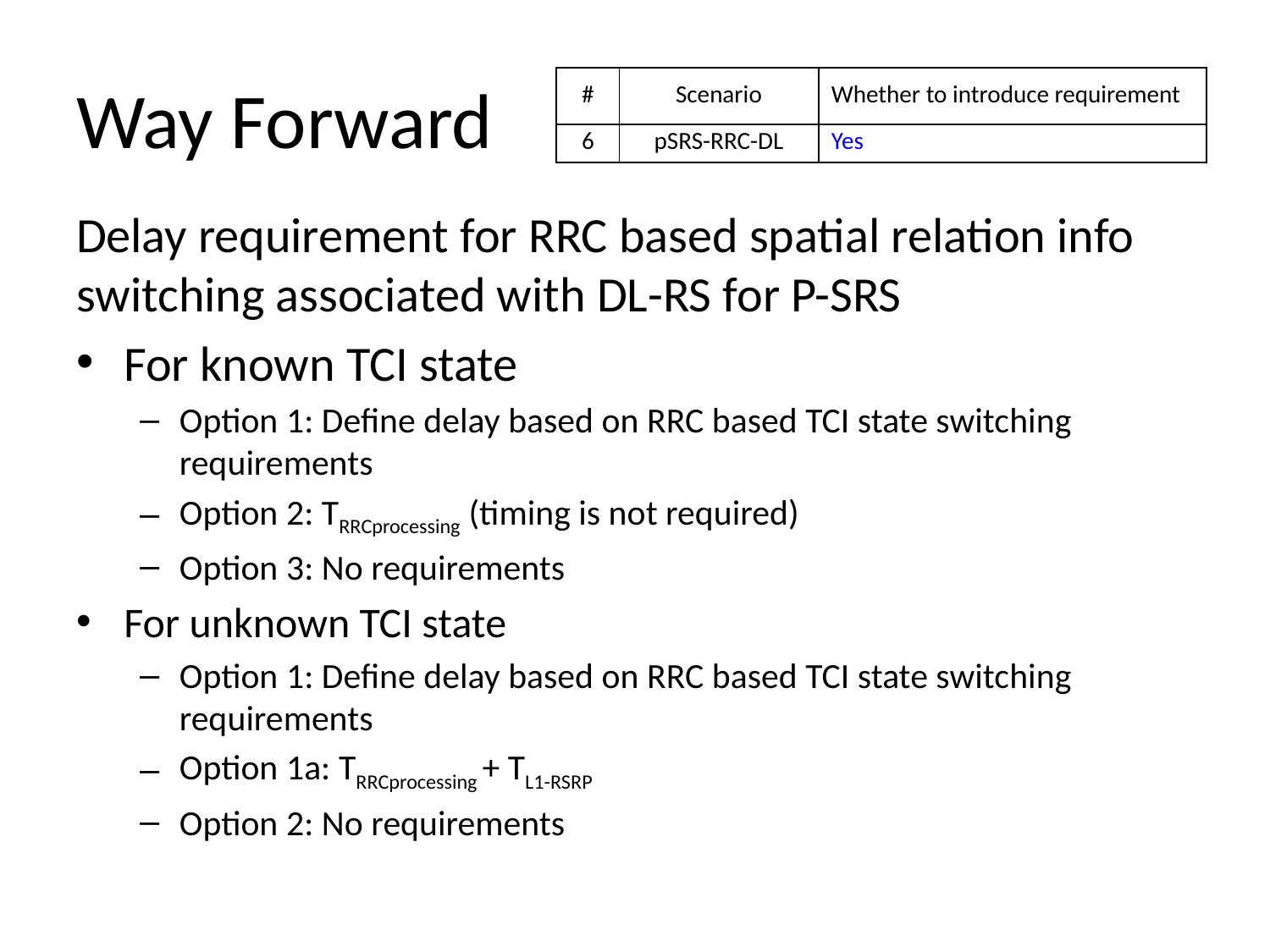

# Way Forward
| # | Scenario | Whether to introduce requirement |
| --- | --- | --- |
| 6 | pSRS-RRC-DL | Yes |
Delay requirement for RRC based spatial relation info switching associated with DL-RS for P-SRS
For known TCI state
Option 1: Define delay based on RRC based TCI state switching requirements
Option 2: TRRCprocessing (timing is not required)
Option 3: No requirements
For unknown TCI state
Option 1: Define delay based on RRC based TCI state switching requirements
Option 1a: TRRCprocessing + TL1-RSRP
Option 2: No requirements